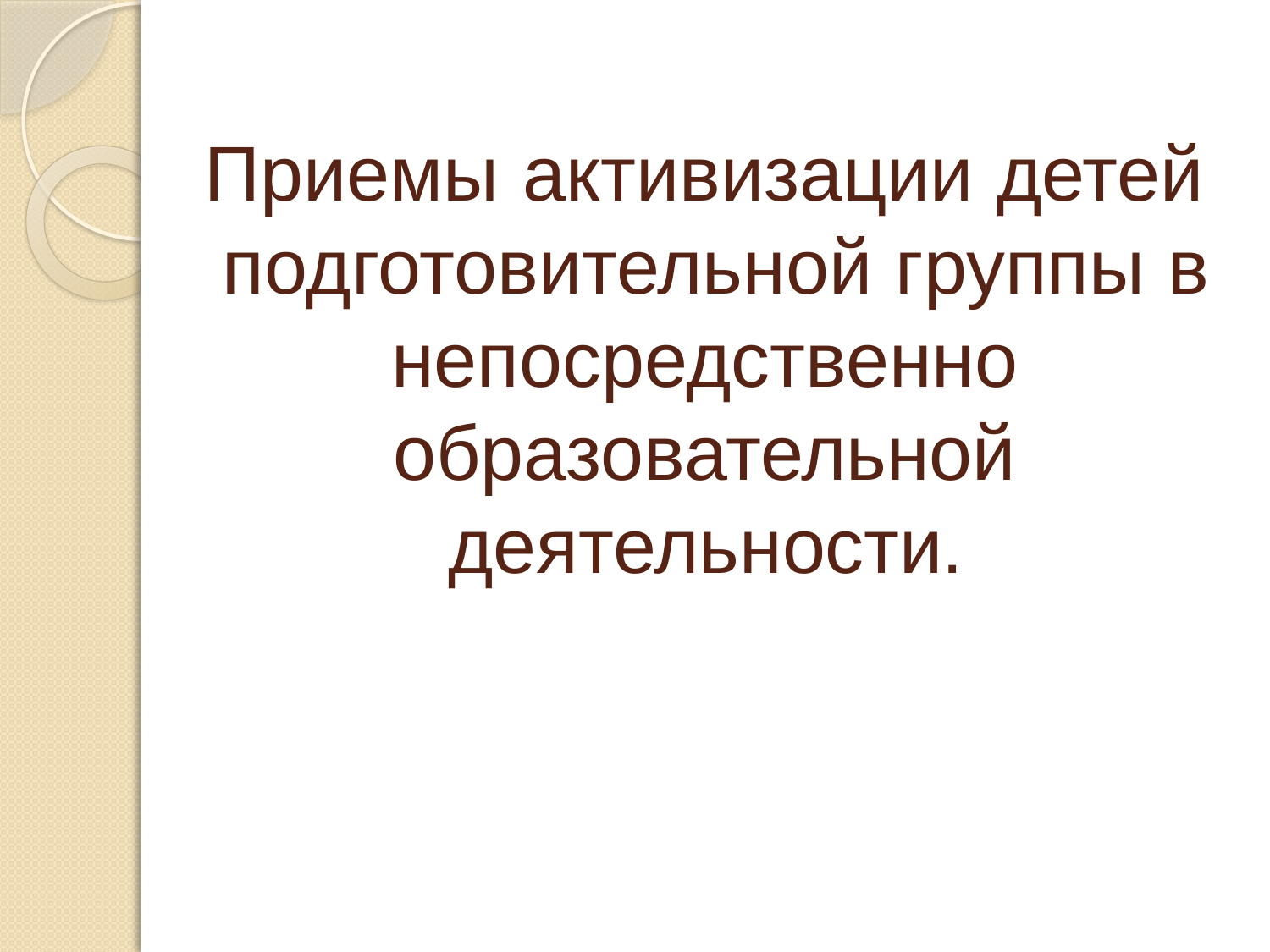

# Приемы активизации детей  подготовительной группы в непосредственно образовательной деятельности.